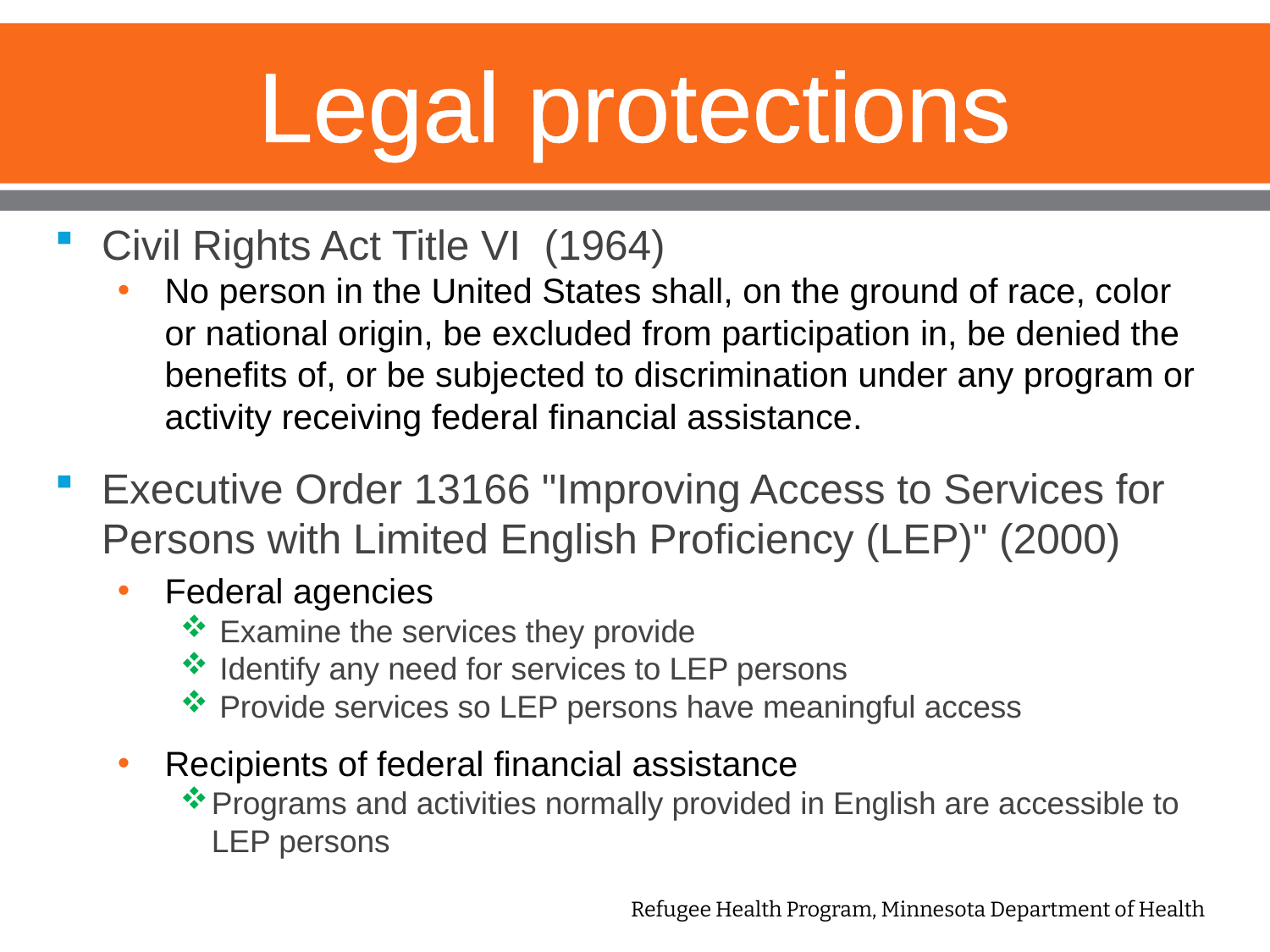

# Legal protections
Civil Rights Act Title VI  (1964)
No person in the United States shall, on the ground of race, color or national origin, be excluded from participation in, be denied the benefits of, or be subjected to discrimination under any program or activity receiving federal financial assistance.
Executive Order 13166 "Improving Access to Services for Persons with Limited English Proficiency (LEP)" (2000)
Federal agencies
Examine the services they provide
Identify any need for services to LEP persons
Provide services so LEP persons have meaningful access
Recipients of federal financial assistance
Programs and activities normally provided in English are accessible to LEP persons

Refugee Health Program, Minnesota Department of Health